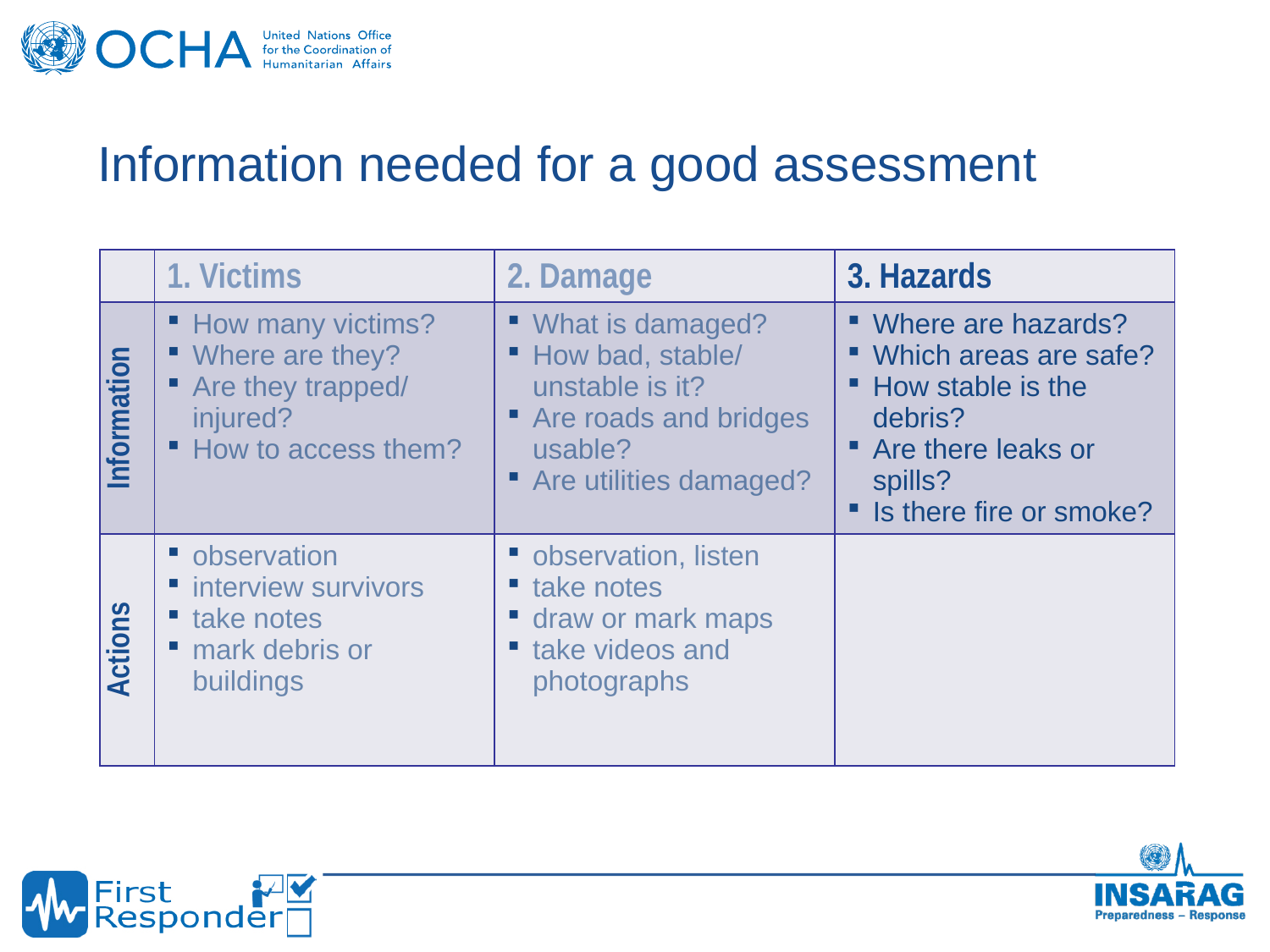

Information needed for a good assessment
|  | 1. Victims | 2. Damage | 3. Hazards |
| --- | --- | --- | --- |
| Information | How many victims? Where are they? Are they trapped/ injured? How to access them? | What is damaged? How bad, stable/ unstable is it? Are roads and bridges usable? Are utilities damaged? | Where are hazards? Which areas are safe? How stable is the debris? Are there leaks or spills? Is there fire or smoke? |
| Actions | observation interview survivors take notes mark debris or buildings | observation, listen take notes draw or mark maps take videos and photographs |  |